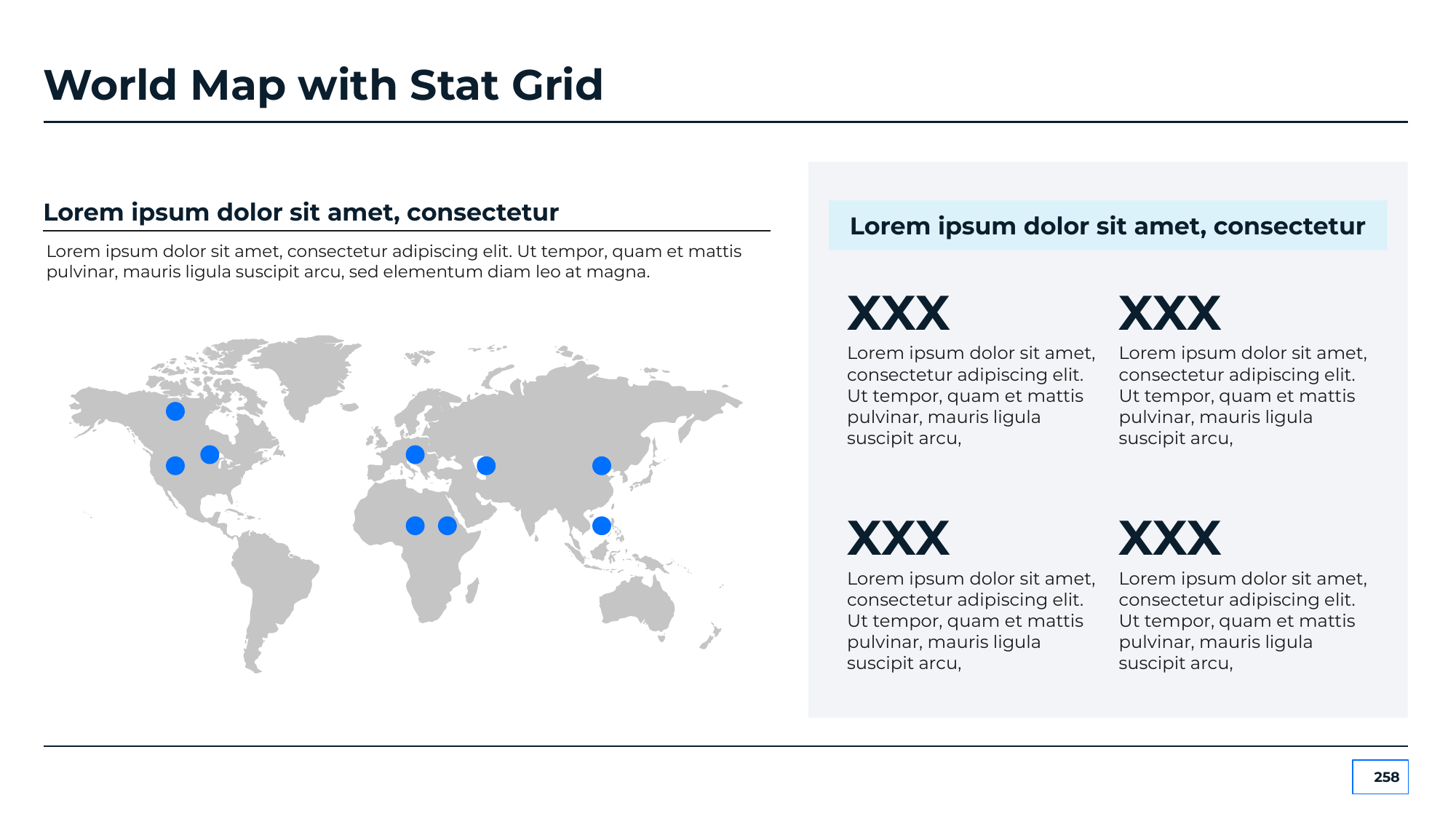

# World Map with Stat Grid

Lorem ipsum dolor sit amet, consectetur
Lorem ipsum dolor sit amet, consectetur
Lorem ipsum dolor sit amet, consectetur adipiscing elit. Ut tempor, quam et mattis pulvinar, mauris ligula suscipit arcu, sed elementum diam leo at magna.
XXX
XXX

Lorem ipsum dolor sit amet, consectetur adipiscing elit. Ut tempor, quam et mattis pulvinar, mauris ligula suscipit arcu,
Lorem ipsum dolor sit amet, consectetur adipiscing elit. Ut tempor, quam et mattis pulvinar, mauris ligula suscipit arcu,
XXX
XXX
Lorem ipsum dolor sit amet, consectetur adipiscing elit. Ut tempor, quam et mattis pulvinar, mauris ligula suscipit arcu,
Lorem ipsum dolor sit amet, consectetur adipiscing elit. Ut tempor, quam et mattis pulvinar, mauris ligula suscipit arcu,
258